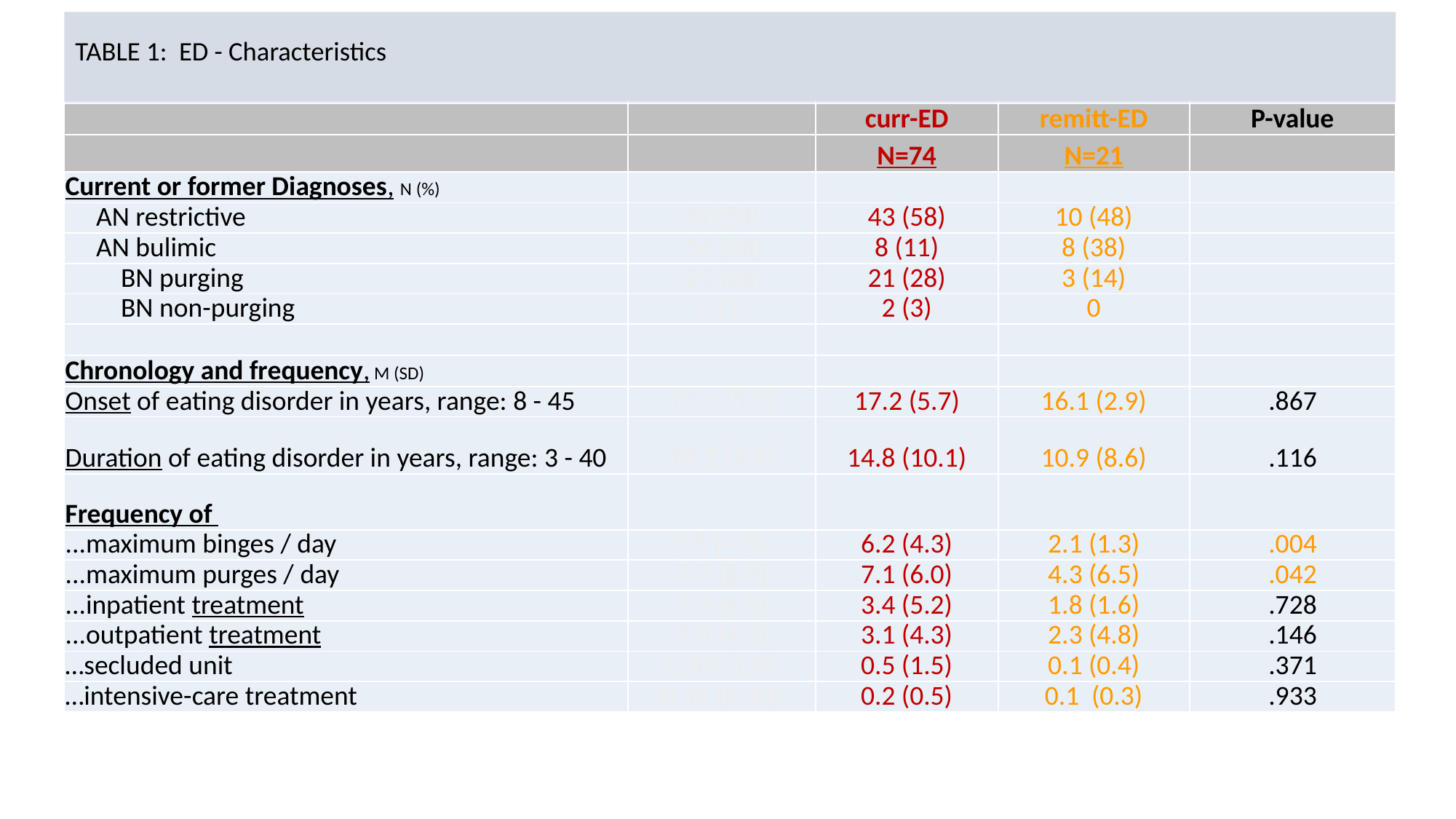

# TABLE 1:  ED - Characteristics
| TABLE 2: Characteristics |  |  |  |  |
| --- | --- | --- | --- | --- |
|  |  |  |  |  |
|  |  | curr-ED | remitt-ED | P-value |
|  |  | N=74 | N=21 |  |
| Current or former Diagnoses, N (%) |  |  |  |  |
| AN restrictive | 49 (54) | 43 (58) | 10 (48) |  |
| AN bulimic | 16 (18) | 8 (11) | 8 (38) |  |
| BN purging | 23 (26) | 21 (28) | 3 (14) |  |
| BN non-purging | 2 (2) | 2 (3) | 0 |  |
|  |  |  |  |  |
| Chronology and frequency, M (SD) |  |  |  |  |
| Onset of eating disorder in years, range: 8 - 45 | 17.1 (5.3) | 17.2 (5.7) | 16.1 (2.9) | .867 |
| Duration of eating disorder in years, range: 3 - 40 | 14.2 (9.9) | 14.8 (10.1) | 10.9 (8.6) | .116 |
| Frequency of |  |  |  |  |
| ...maximum binges / day | 5.5 (4.3) | 6.2 (4.3) | 2.1 (1.3) | .004 |
| ...maximum purges / day | 7.7 (8.9) | 7.1 (6.0) | 4.3 (6.5) | .042 |
| ...inpatient treatment | 3.2 (4.8) | 3.4 (5.2) | 1.8 (1.6) | .728 |
| ...outpatient treatment | 3.0 (4.5) | 3.1 (4.3) | 2.3 (4.8) | .146 |
| …secluded unit | 0.43 (1.3) | 0.5 (1.5) | 0.1 (0.4) | .371 |
| …intensive-care treatment | 0.15 (0.43) | 0.2 (0.5) | 0.1 (0.3) | .933 |